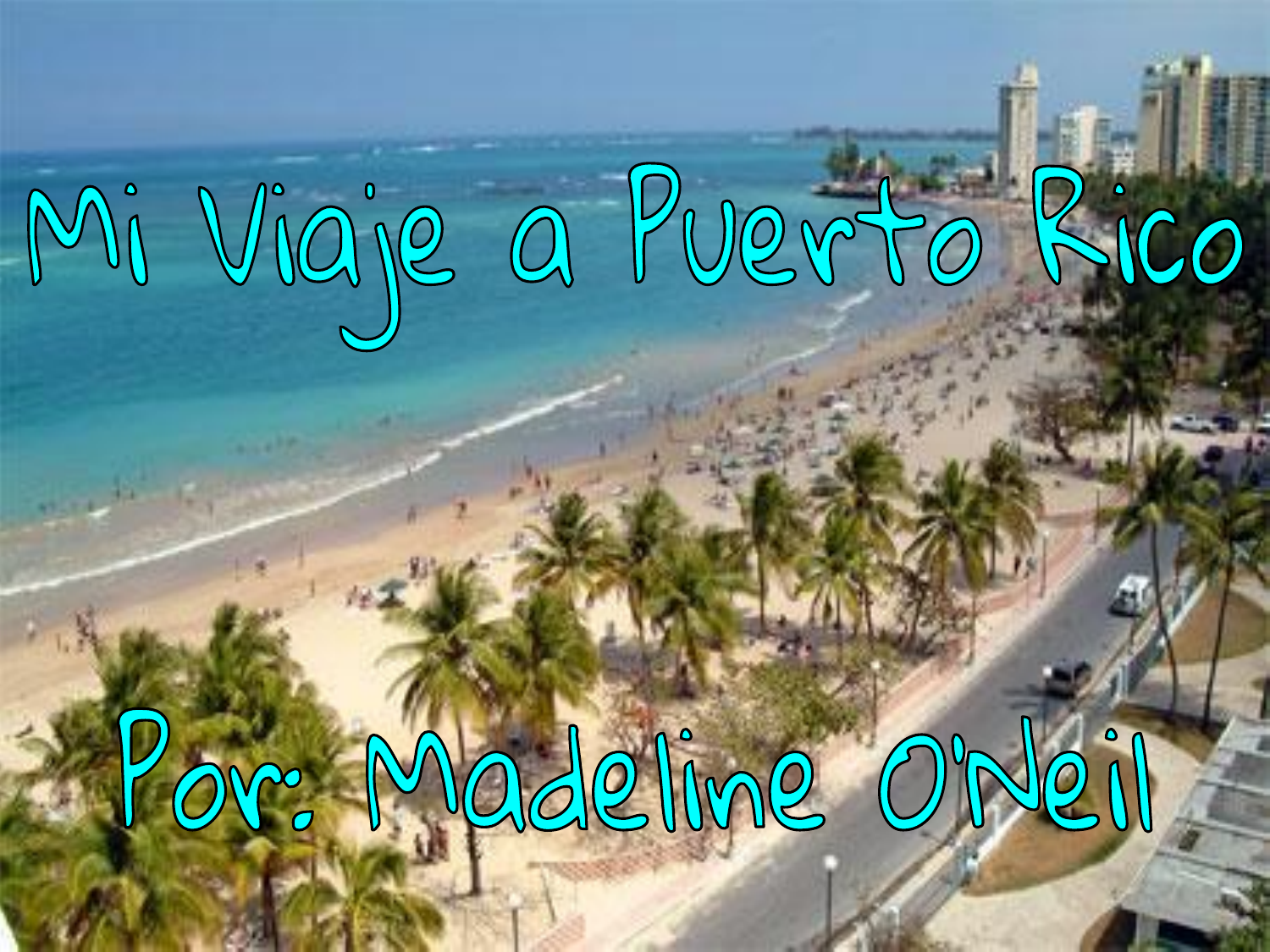

# Mi Viaje a Puerto Rico

Por: Maddie O’Neil